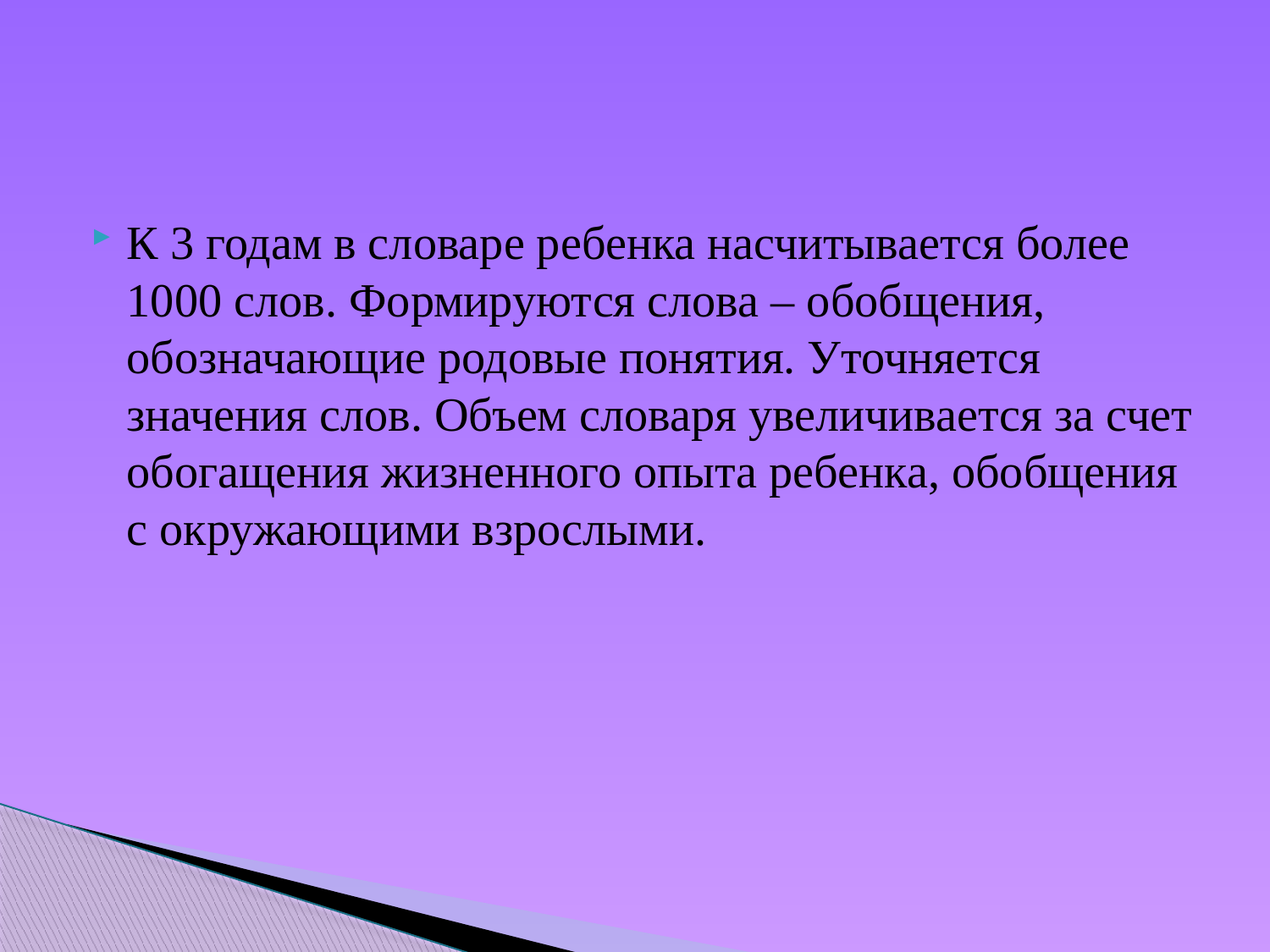

К 3 годам в словаре ребенка насчитывается более 1000 слов. Формируются слова – обобщения, обозначающие родовые понятия. Уточняется значения слов. Объем словаря увеличивается за счет обогащения жизненного опыта ребенка, обобщения с окружающими взрослыми.